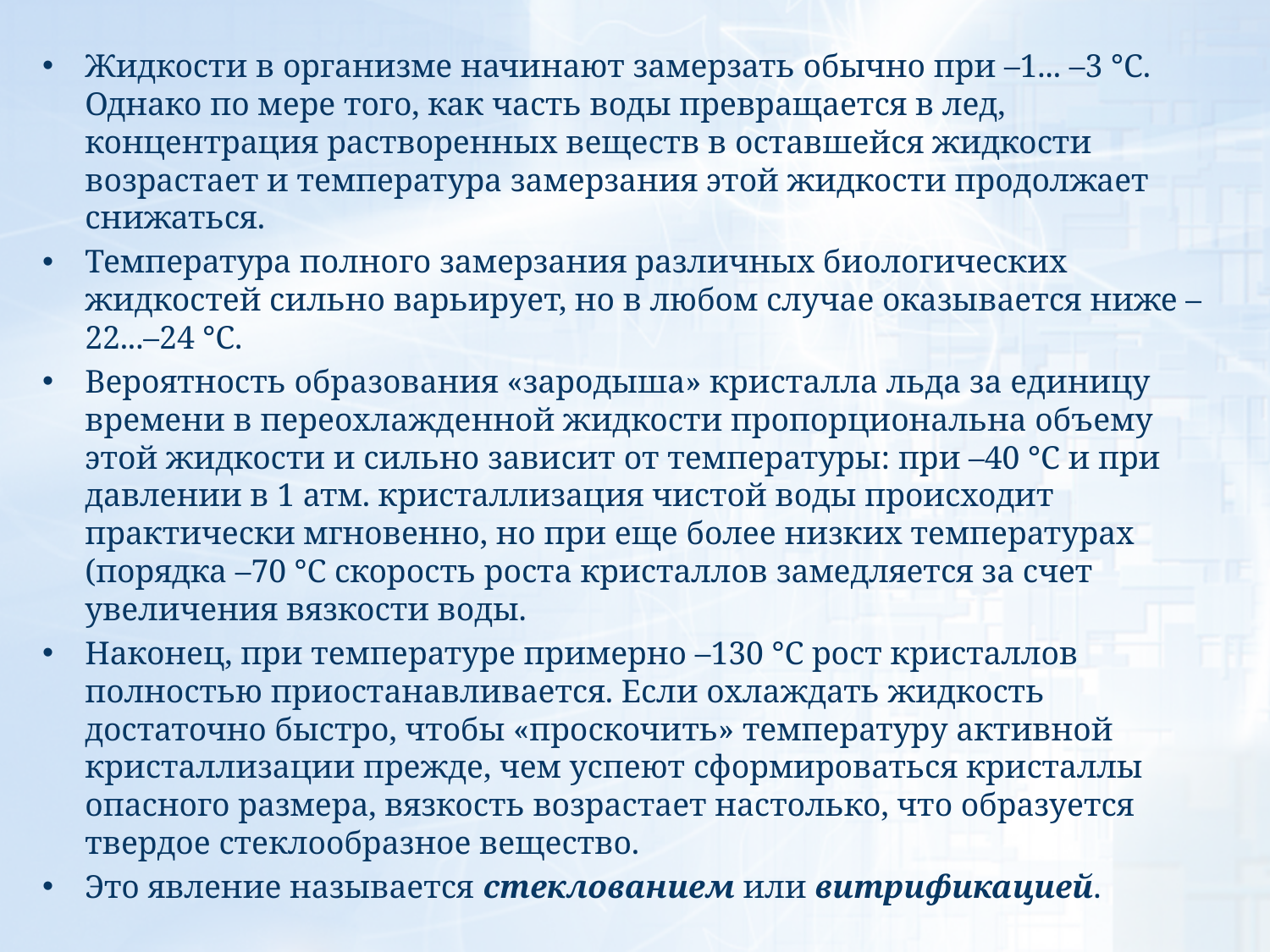

Жидкости в организме начинают замерзать обычно при –1... –3 °С. Однако по мере того, как часть воды превращается в лед, концентрация растворенных веществ в оставшейся жидкости возрастает и температура замерзания этой жидкости продолжает снижаться.
Температура полного замерзания различных биологических жидкостей сильно варьирует, но в любом случае оказывается ниже –22...–24 °С.
Вероятность образования «зародыша» кристалла льда за единицу времени в переохлажденной жидкости пропорциональна объему этой жидкости и сильно зависит от температуры: при –40 °С и при давлении в 1 атм. кристаллизация чистой воды происходит практически мгновенно, но при еще более низких температурах (порядка –70 °С скорость роста кристаллов замедляется за счет увеличения вязкости воды.
Наконец, при температуре примерно –130 °С рост кристаллов полностью приостанавливается. Если охлаждать жидкость достаточно быстро, чтобы «проскочить» температуру активной кристаллизации прежде, чем успеют сформироваться кристаллы опасного размера, вязкость возрастает настолько, что образуется твердое стеклообразное вещество.
Это явление называется стеклованием или витрификацией.